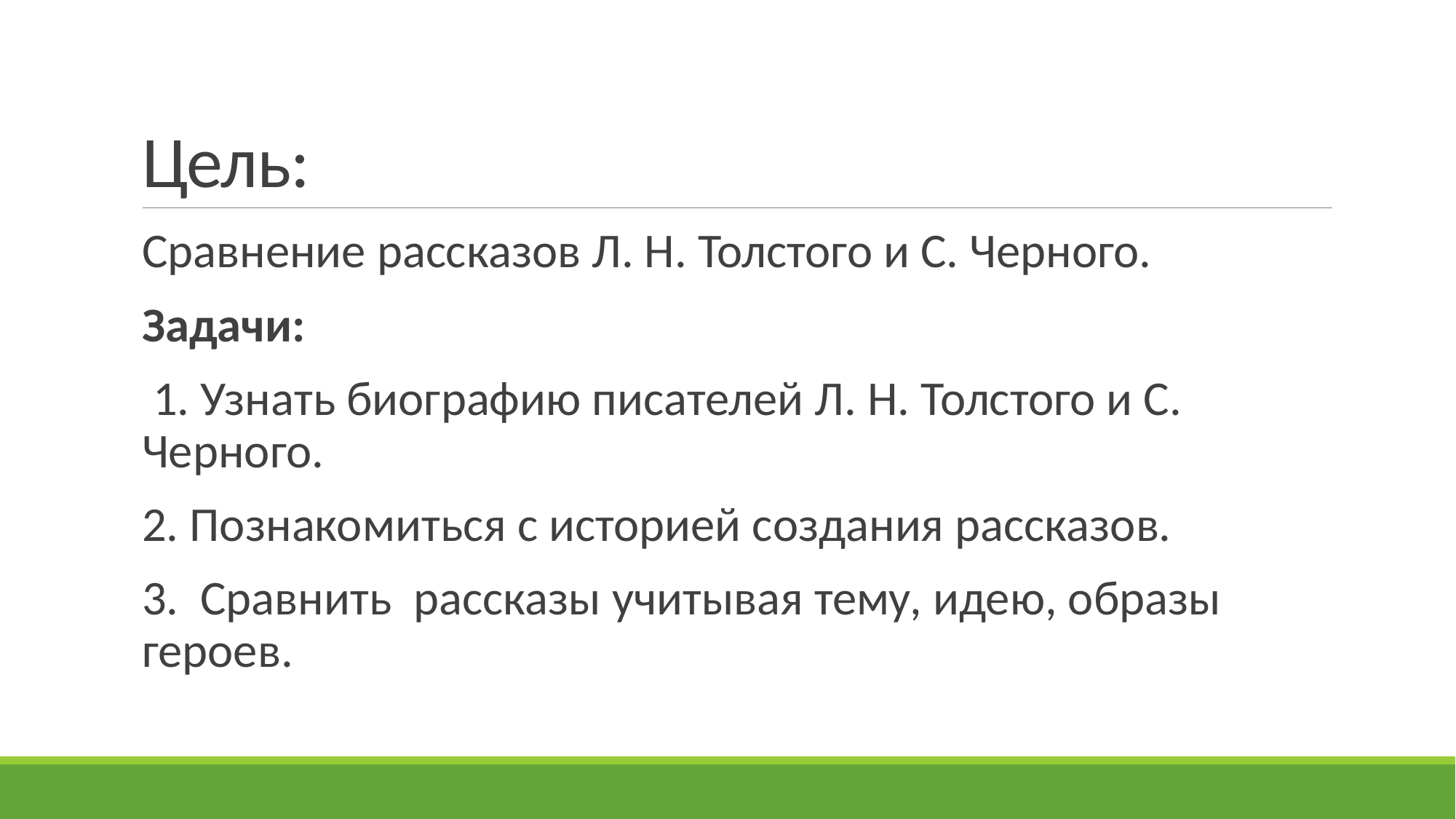

# Цель:
Сравнение рассказов Л. Н. Толстого и С. Черного.
Задачи:
 1. Узнать биографию писателей Л. Н. Толстого и С. Черного.
2. Познакомиться с историей создания рассказов.
3.  Сравнить  рассказы учитывая тему, идею, образы героев.